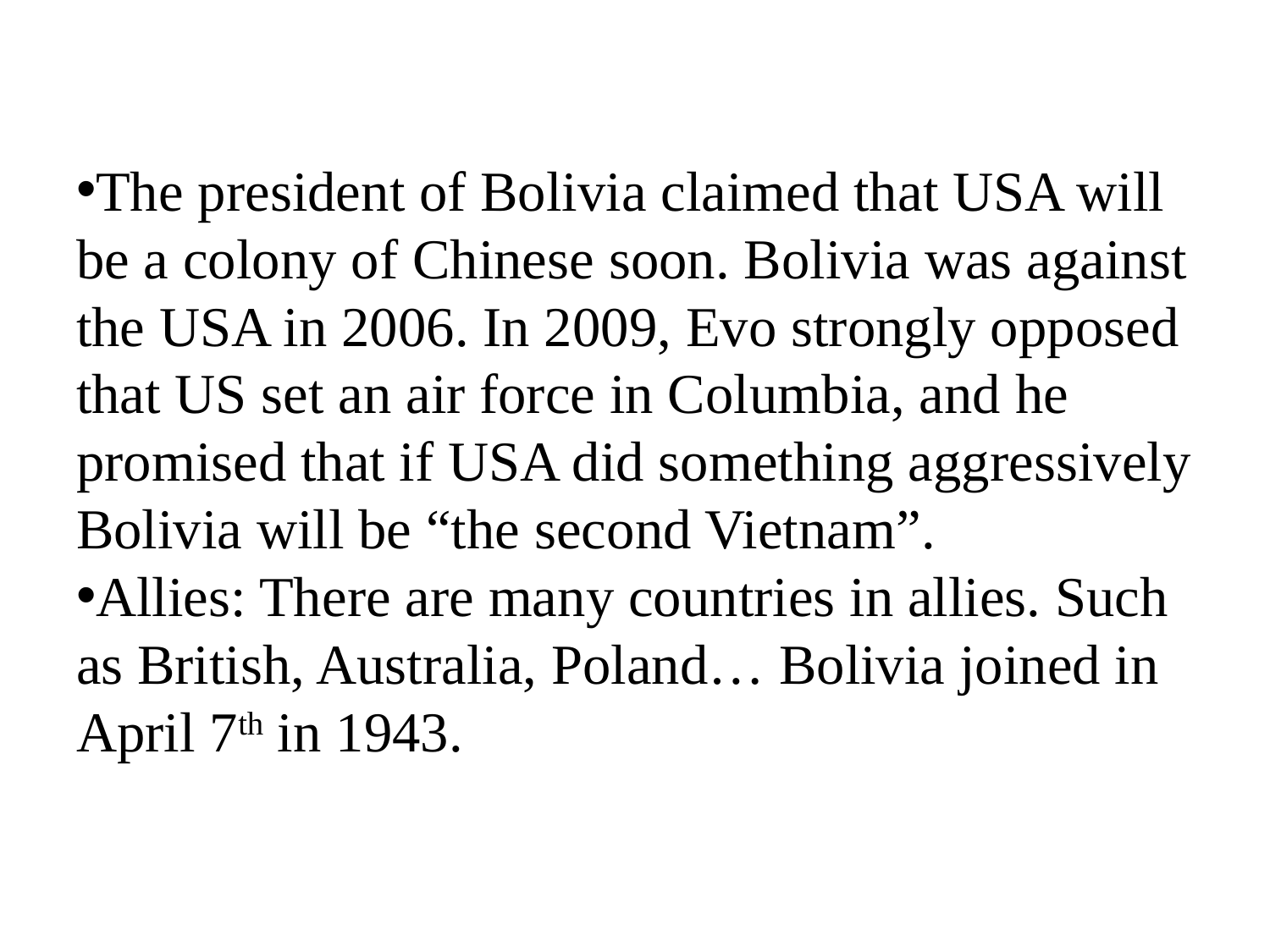

#
The president of Bolivia claimed that USA will be a colony of Chinese soon. Bolivia was against the USA in 2006. In 2009, Evo strongly opposed that US set an air force in Columbia, and he promised that if USA did something aggressively Bolivia will be “the second Vietnam”.
Allies: There are many countries in allies. Such as British, Australia, Poland… Bolivia joined in April 7th in 1943.